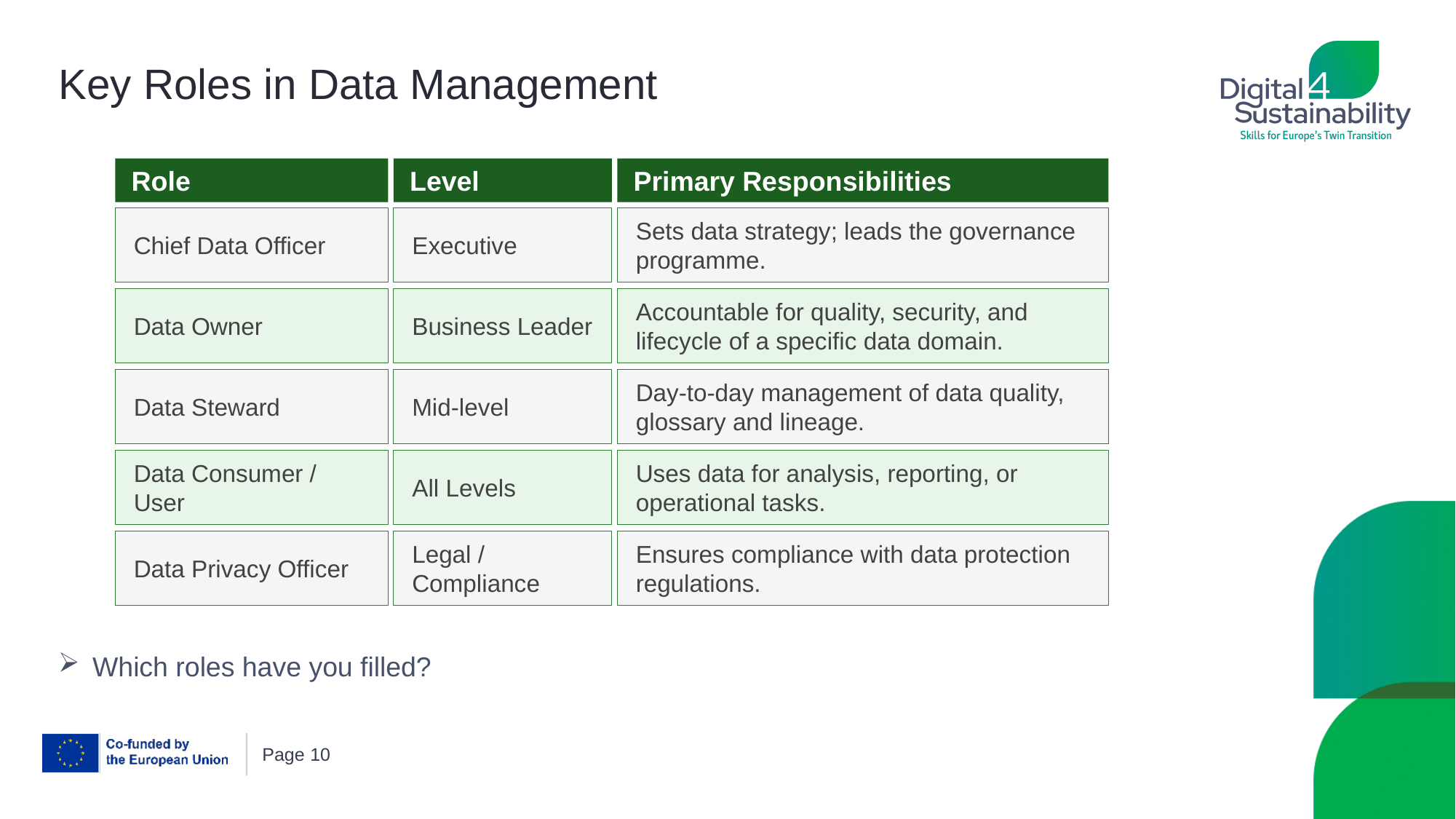

# Key Roles in Data Management

Role
Level
Primary Responsibilities

Chief Data Officer
Executive
Sets data strategy; leads the governance programme.

Data Owner
Business Leader
Accountable for quality, security, and lifecycle of a specific data domain.

Data Steward
Mid-level
Day-to-day management of data quality, glossary and lineage.

Data Consumer / User
All Levels
Uses data for analysis, reporting, or operational tasks.

Data Privacy Officer
Legal / Compliance
Ensures compliance with data protection regulations.
Which roles have you filled?